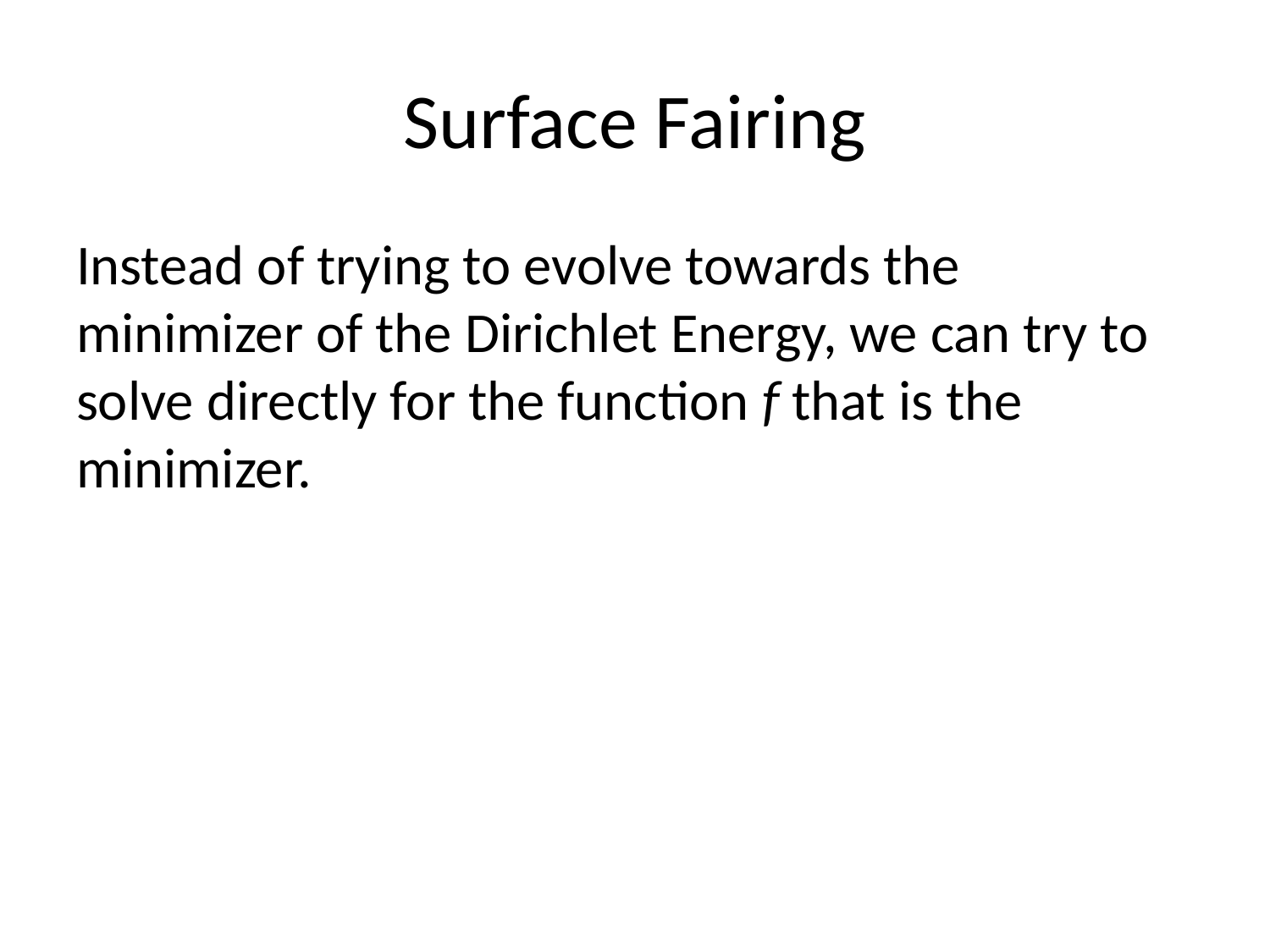

# Surface Fairing
Instead of trying to evolve towards the minimizer of the Dirichlet Energy, we can try to solve directly for the function f that is the minimizer.